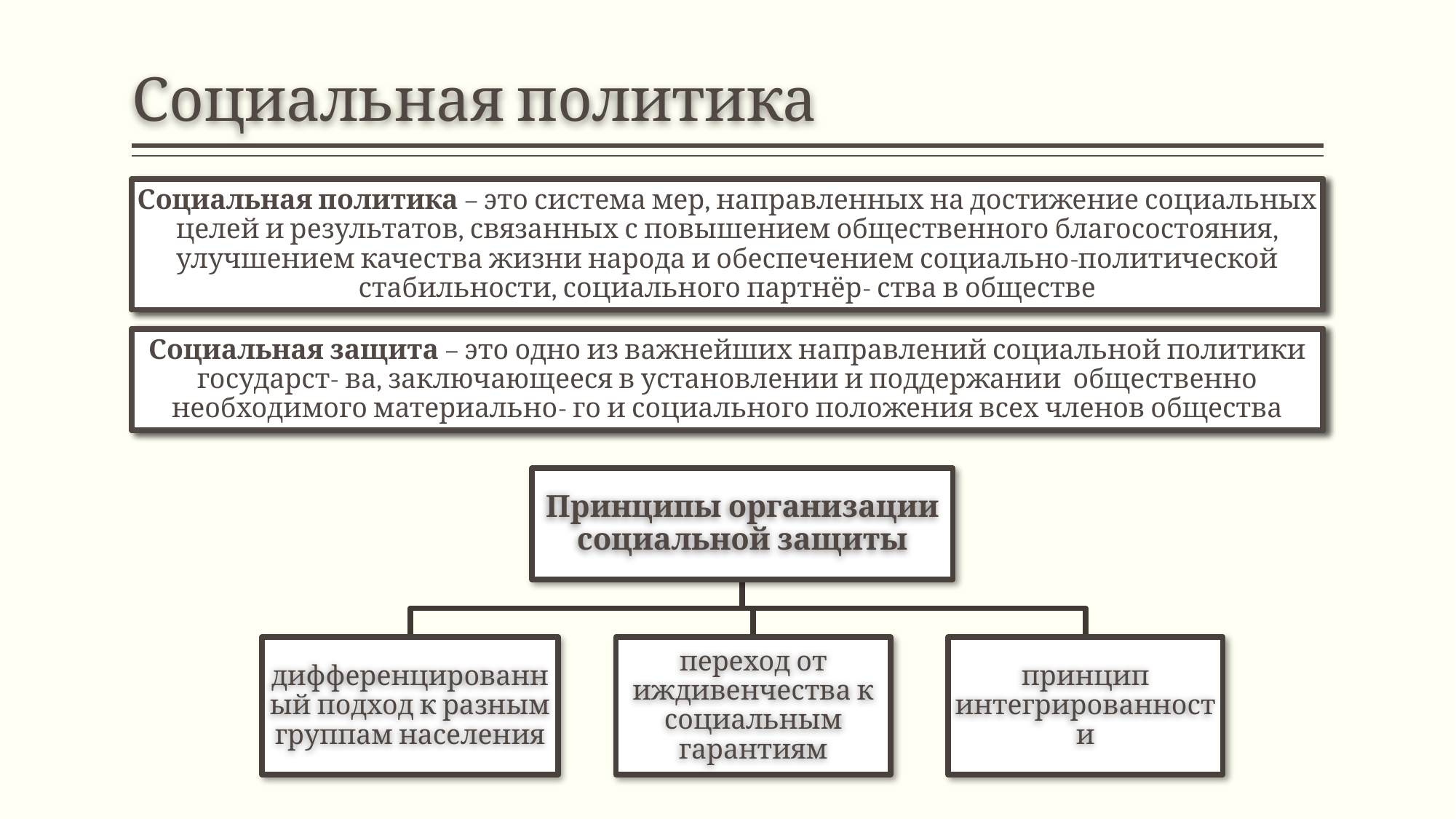

# Социальная политика

Социальная политика – это система мер, направленных на достижение социальных целей и результатов, связанных с повышением общественного благосостояния, улучшением качества жизни народа и обеспечением социально-политической стабильности, социального партнёр- ства в обществе

Социальная защита – это одно из важнейших направлений социальной политики государст- ва, заключающееся в установлении и поддержании  общественно необходимого материально- го и социального положения всех членов общества

Принципы организации социальной защиты

дифференцированный подход к разным группам населения

переход от иждивенчества к социальным гарантиям

принцип интегрированности